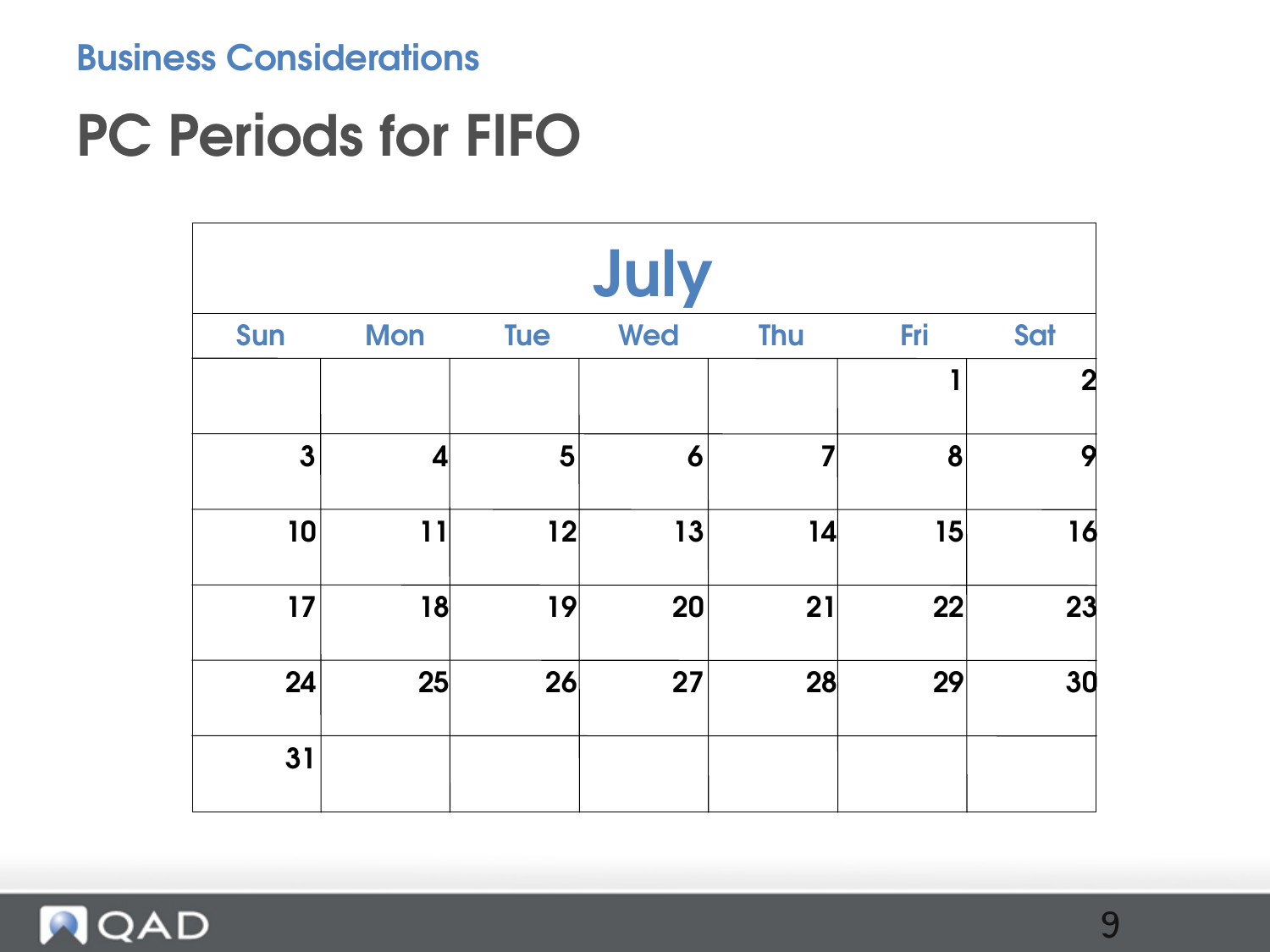

Business Considerations
# PC Periods for FIFO

July

Sun
Mon
Tue
Wed
Thu
Fri
Sat

1
2

3
4
5
6
7
8
9

10
11
12
13
14
15
16

17
18
19
20
21
22
23

24
25
26
27
28
29
30

31

9